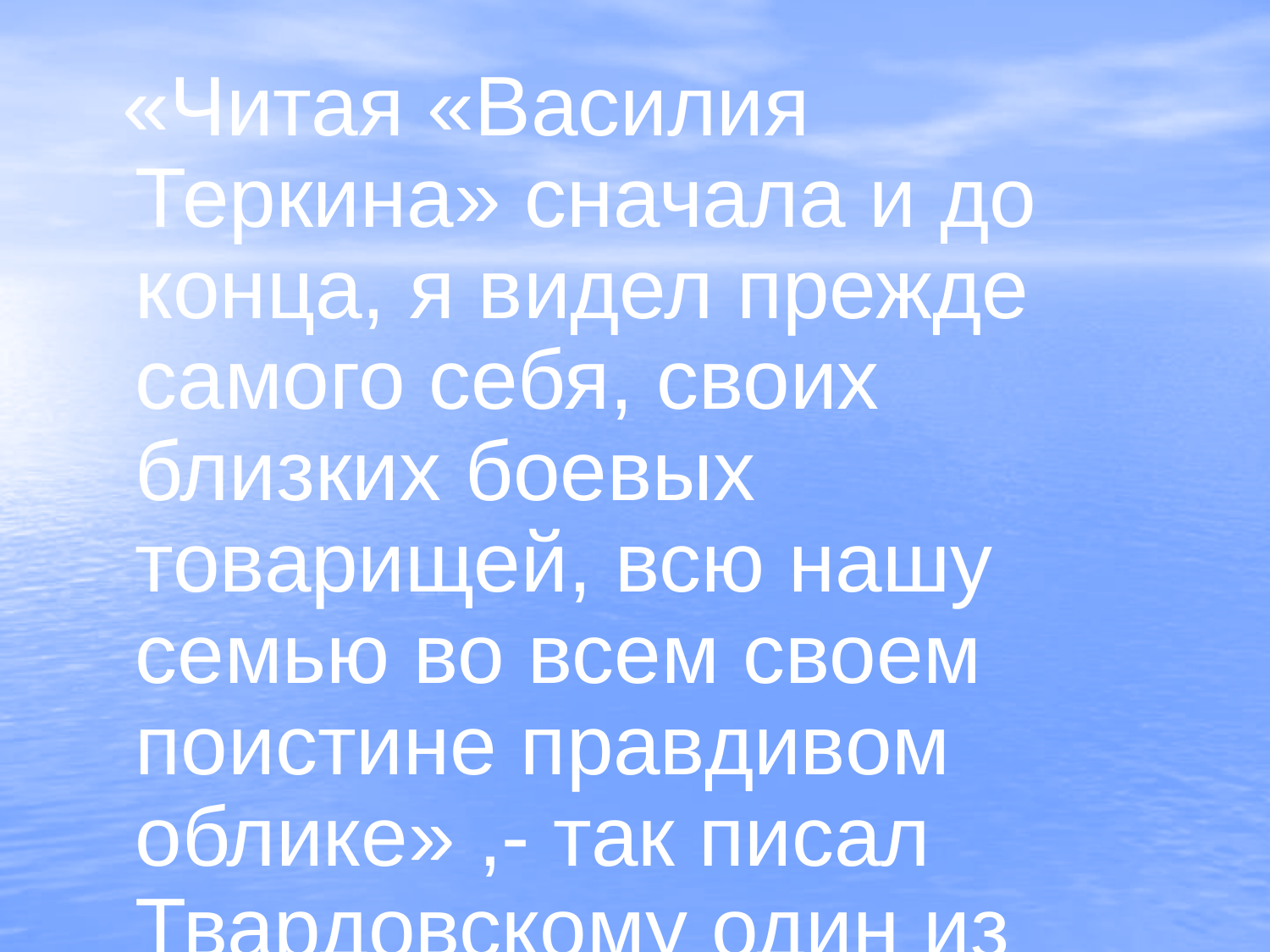

«Читая «Василия Теркина» сначала и до конца, я видел прежде самого себя, своих близких боевых товарищей, всю нашу семью во всем своем поистине правдивом облике» ,- так писал Твардовскому один из рядовых бойцов.